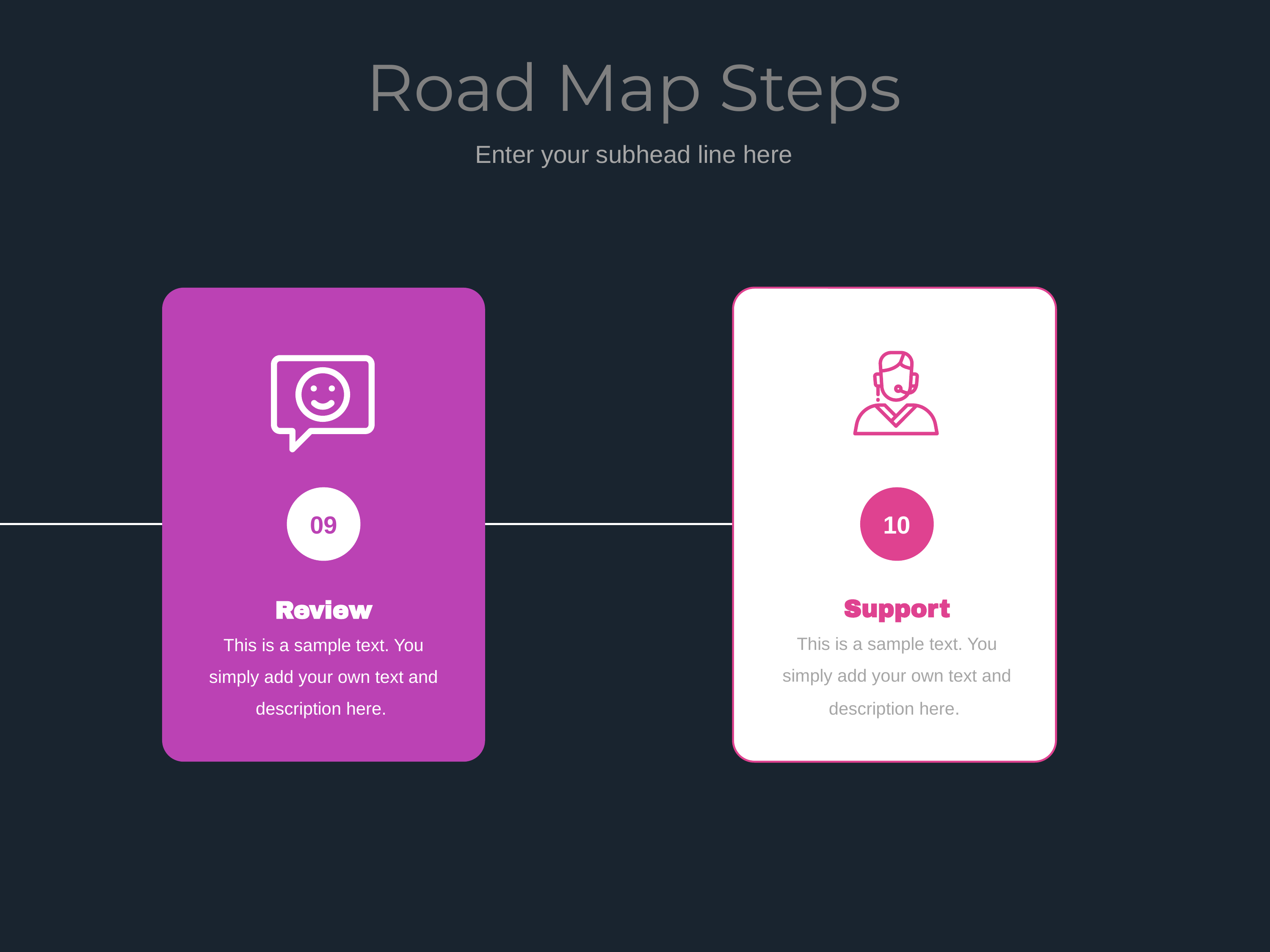

# Road Map Steps
Enter your subhead line here

09
10
Support
This is a sample text. You simply add your own text and description here.
Review
This is a sample text. You simply add your own text and description here.